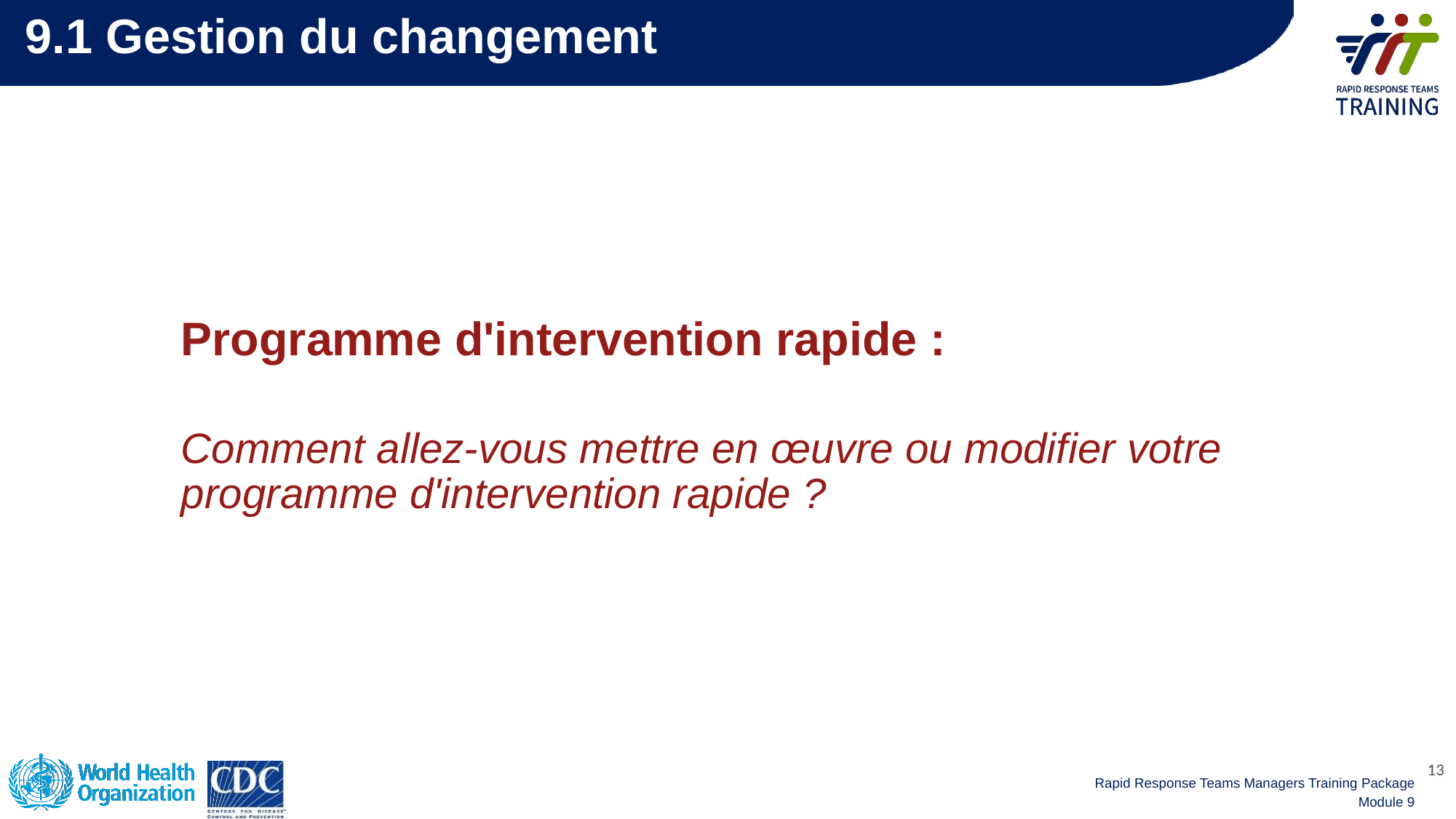

9.1 Gestion du changement
# Programme d'intervention rapide : Comment allez-vous mettre en œuvre ou modifier votre programme d'intervention rapide ?
13